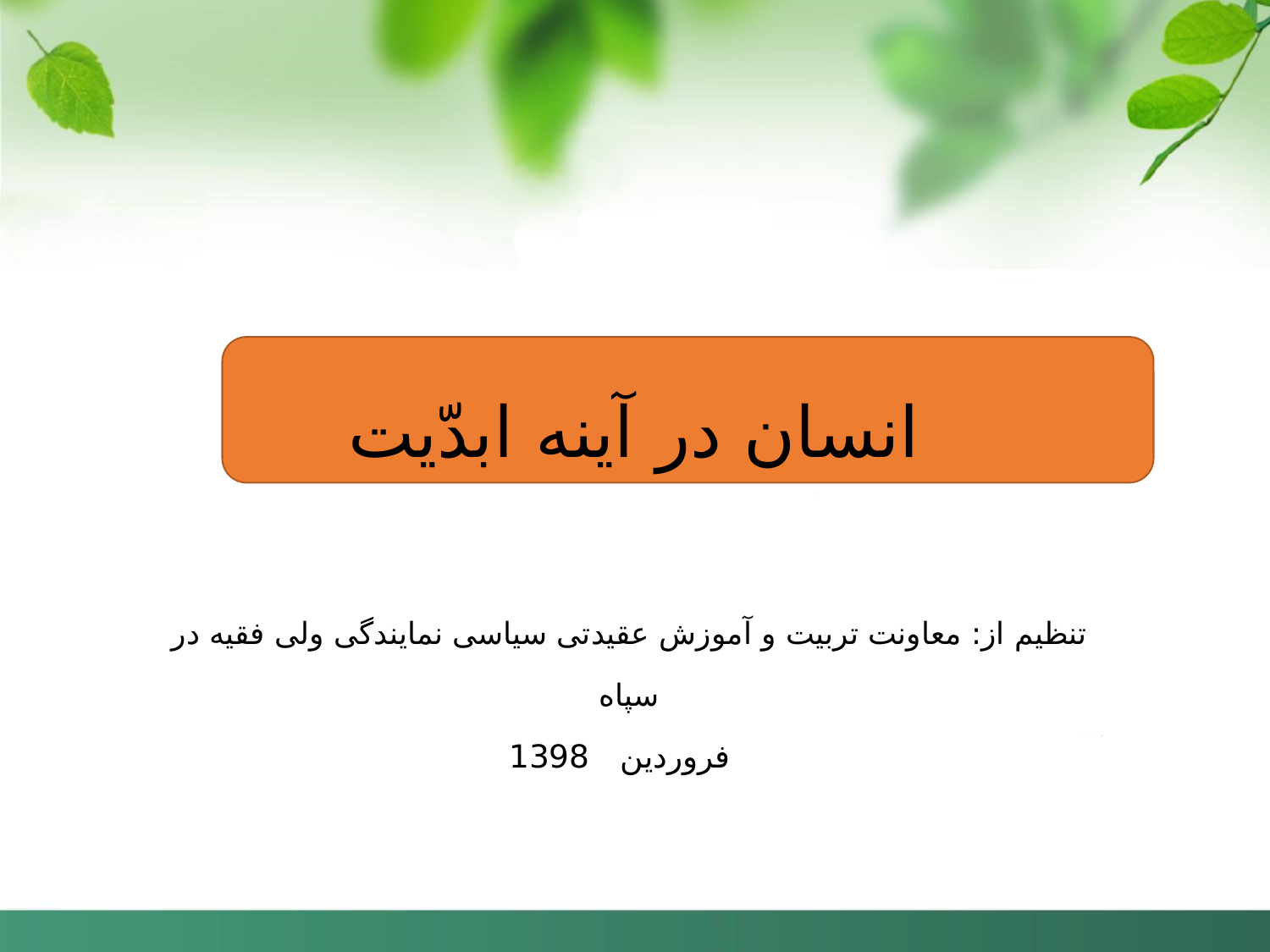

انسان در آینه ابدّیت
تنظیم از: معاونت تربیت و آموزش عقیدتی سیاسی نمایندگی ولی فقیه در سپاه
فروردین   1398